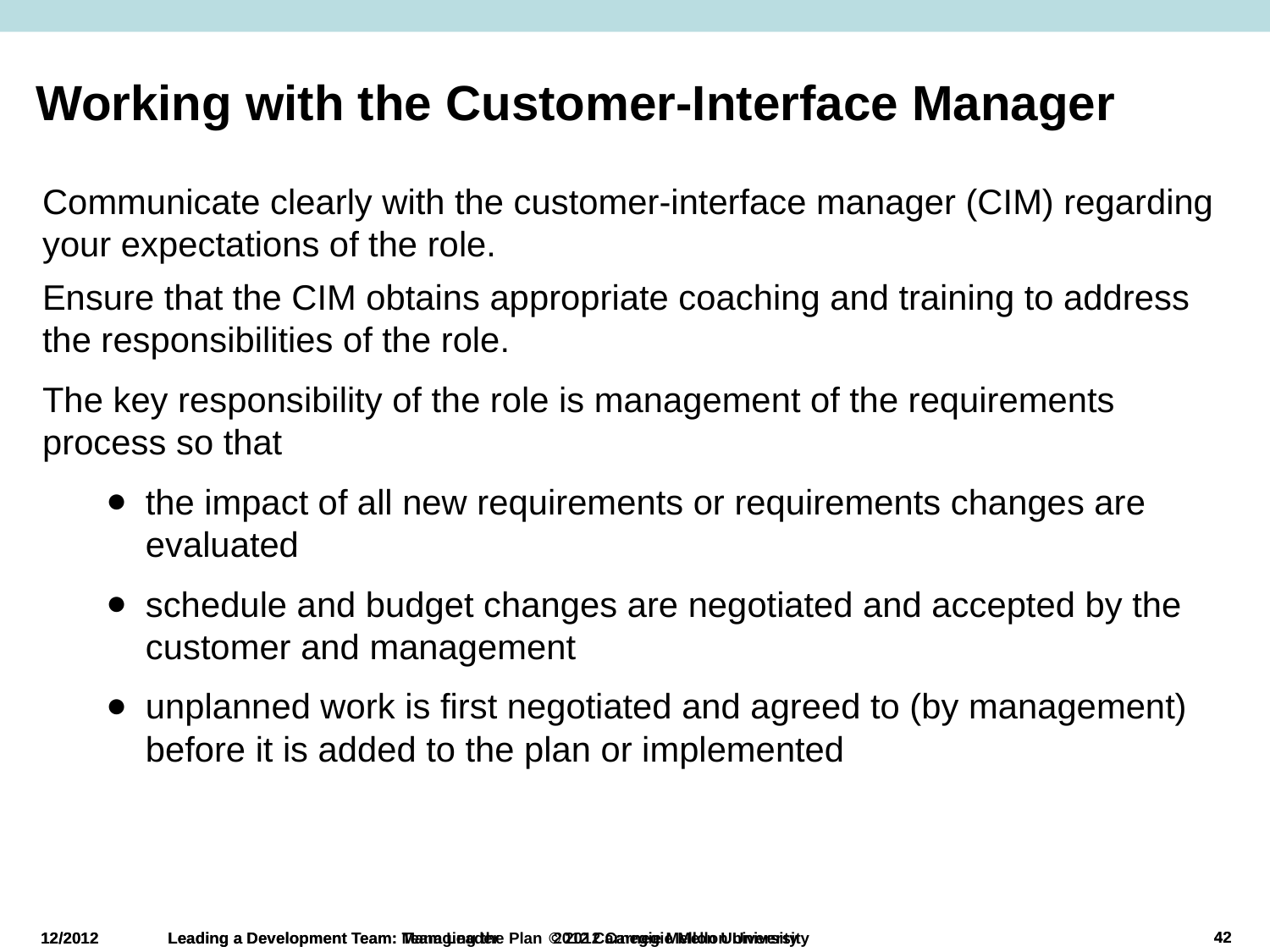

# Working with the Customer-Interface Manager
Communicate clearly with the customer-interface manager (CIM) regarding your expectations of the role.
Ensure that the CIM obtains appropriate coaching and training to address the responsibilities of the role.
The key responsibility of the role is management of the requirements process so that
the impact of all new requirements or requirements changes are evaluated
schedule and budget changes are negotiated and accepted by the customer and management
unplanned work is first negotiated and agreed to (by management) before it is added to the plan or implemented